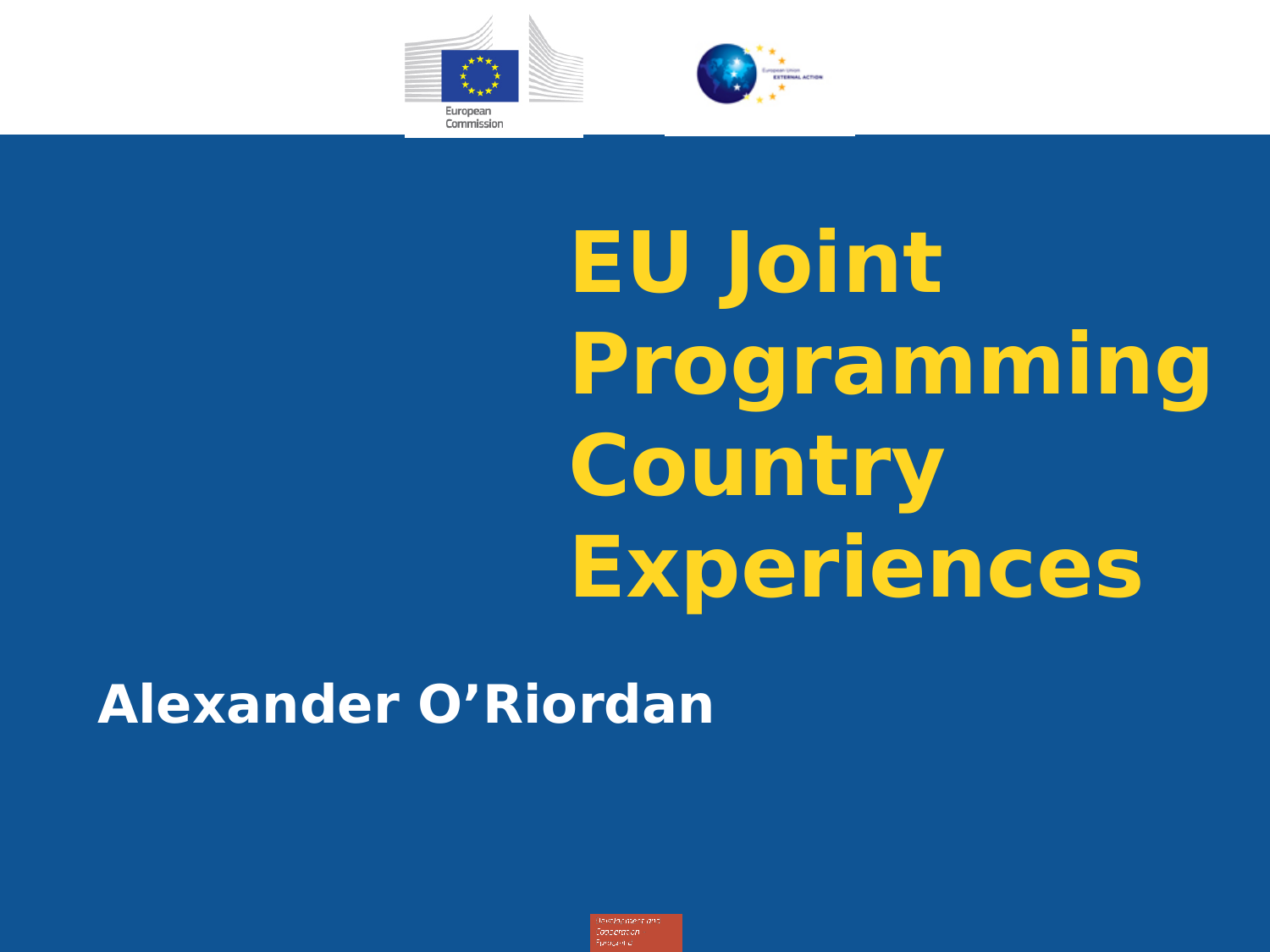

# EU Joint Programming Country Experiences

Alexander O’Riordan